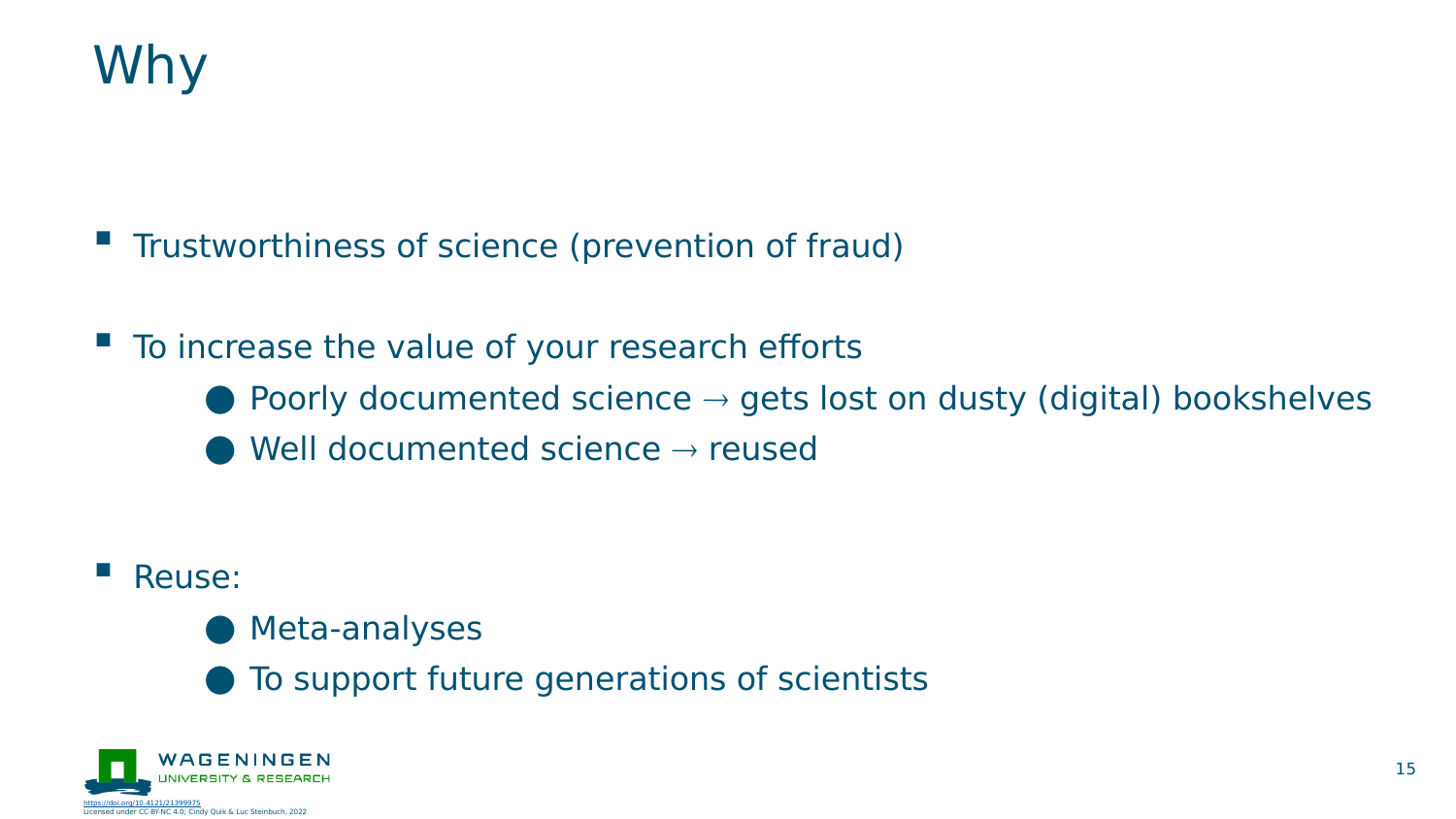

# Why
Trustworthiness of science (prevention of fraud)

To increase the value of your research efforts
Poorly documented science → gets lost on dusty (digital) bookshelves
Well documented science → reused

Reuse:
Meta-analyses
To support future generations of scientists
15